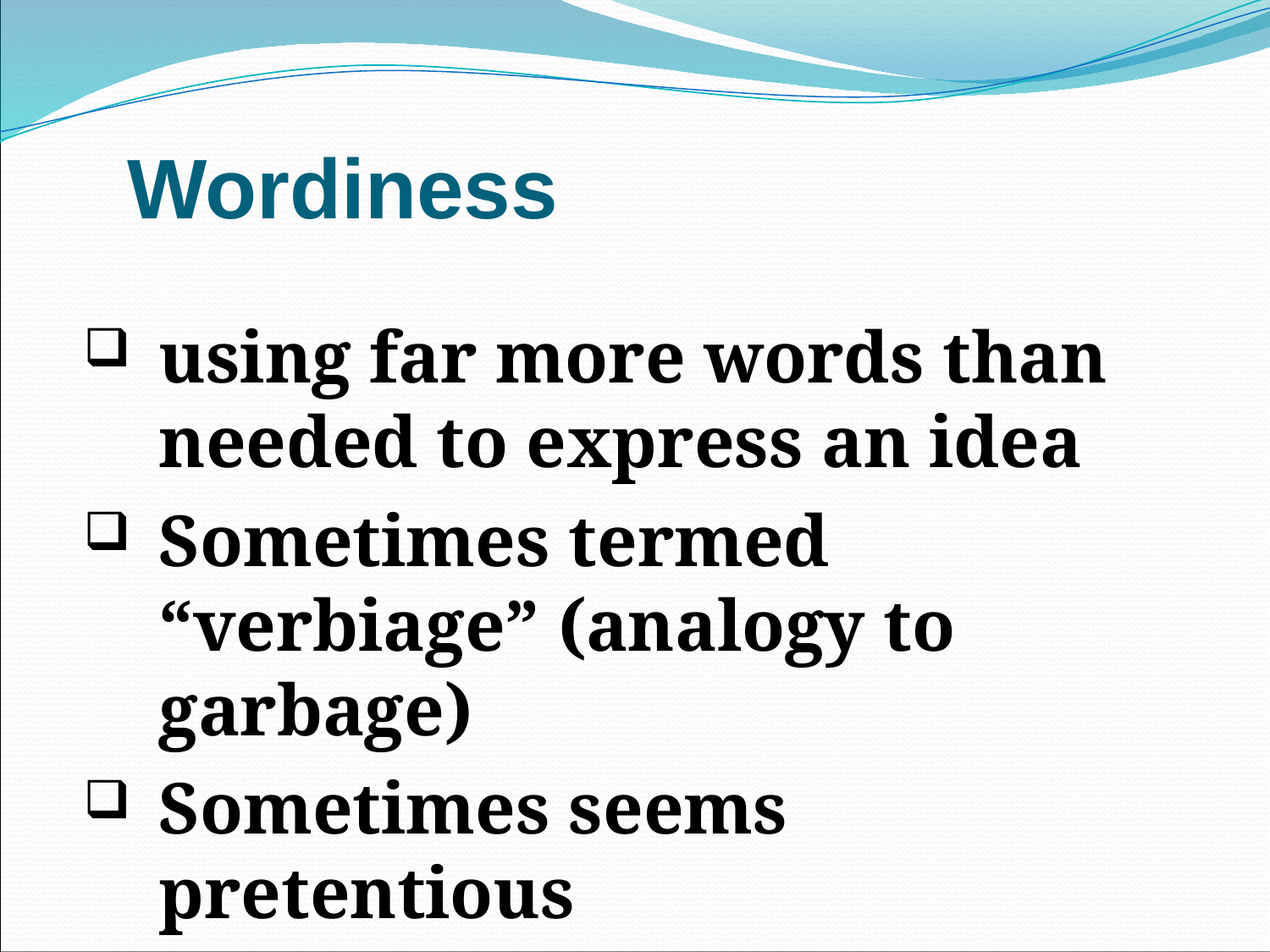

# Wordiness
using far more words than needed to express an idea
Sometimes termed “verbiage” (analogy to garbage)
Sometimes seems pretentious